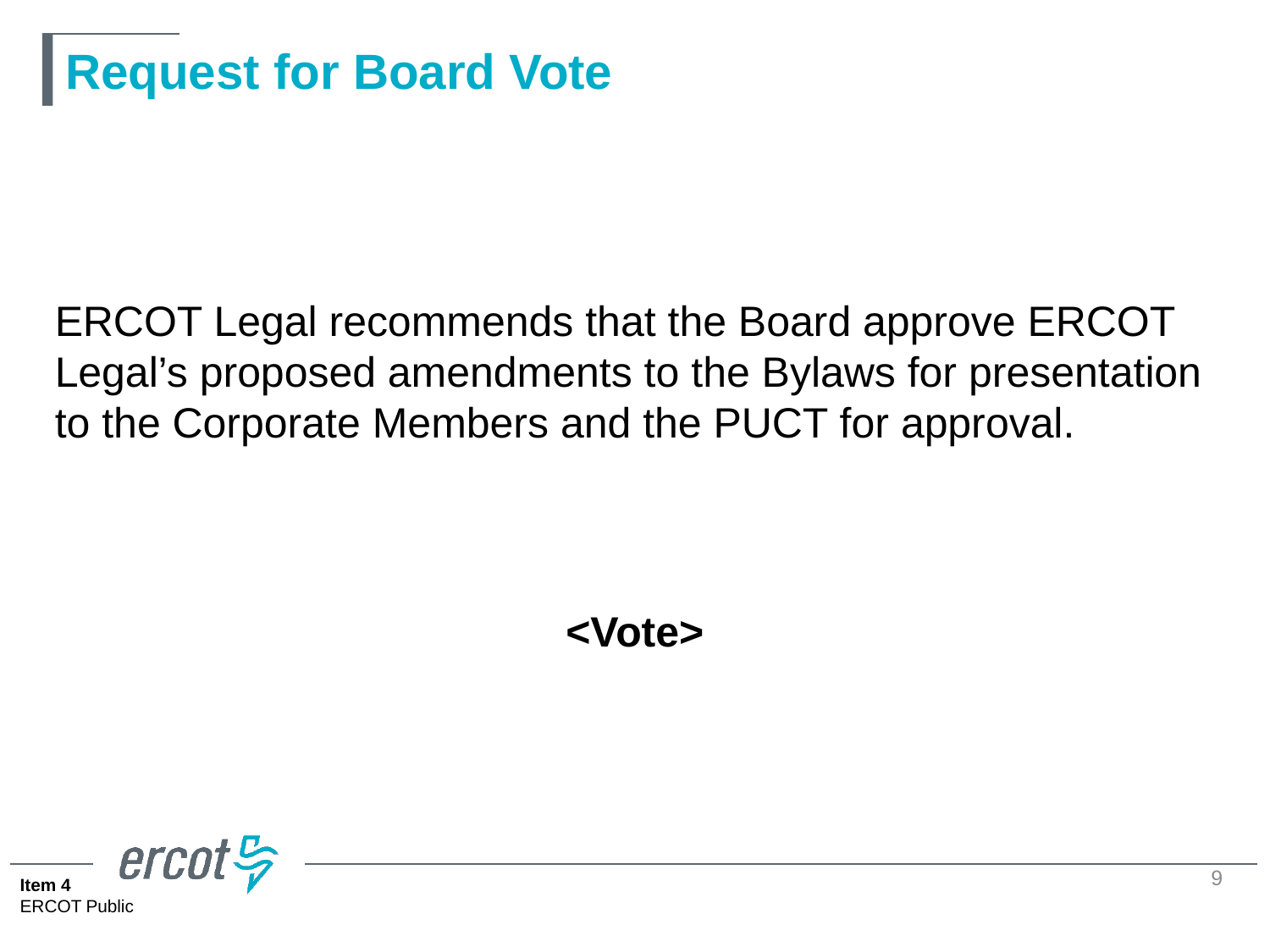

# Request for Board Vote

ERCOT Legal recommends that the Board approve ERCOT Legal’s proposed amendments to the Bylaws for presentation to the Corporate Members and the PUCT for approval.

<Vote>
9